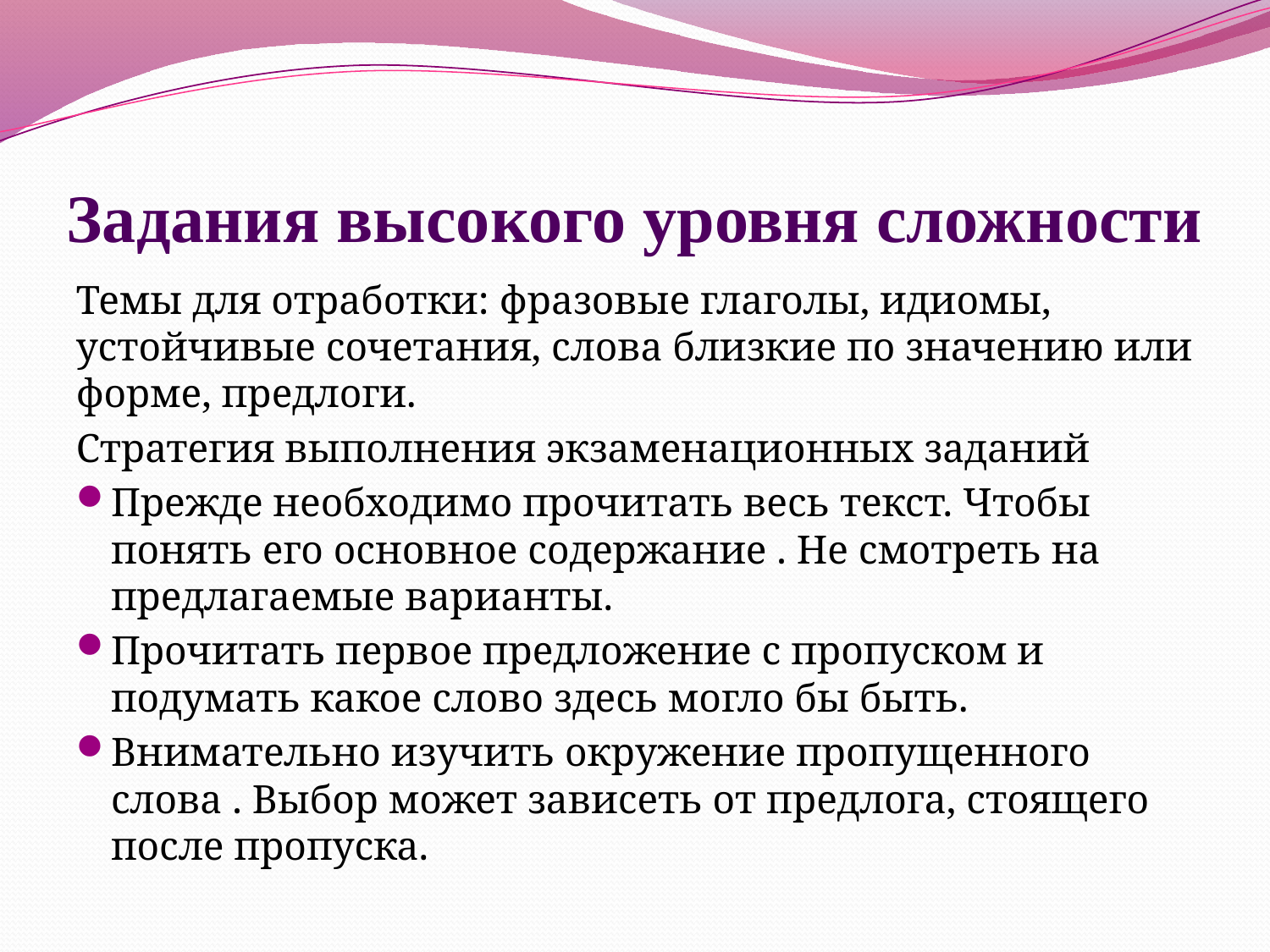

# Задания высокого уровня сложности
Темы для отработки: фразовые глаголы, идиомы, устойчивые сочетания, слова близкие по значению или форме, предлоги.
Стратегия выполнения экзаменационных заданий
Прежде необходимо прочитать весь текст. Чтобы понять его основное содержание . Не смотреть на предлагаемые варианты.
Прочитать первое предложение с пропуском и подумать какое слово здесь могло бы быть.
Внимательно изучить окружение пропущенного слова . Выбор может зависеть от предлога, стоящего после пропуска.